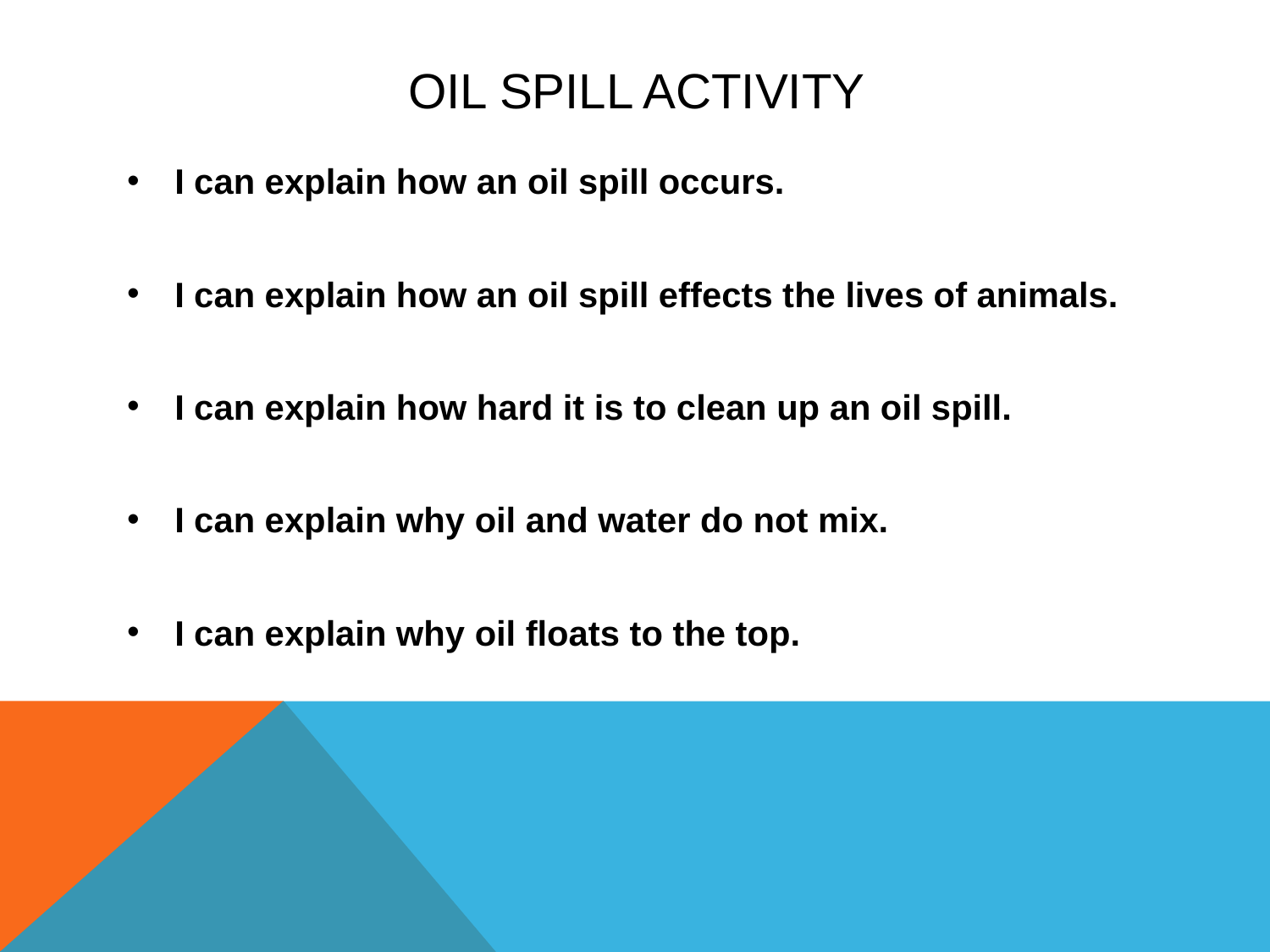

# Oil Spill Activity
I can explain how an oil spill occurs.

I can explain how an oil spill effects the lives of animals.

I can explain how hard it is to clean up an oil spill.

I can explain why oil and water do not mix.

I can explain why oil floats to the top.